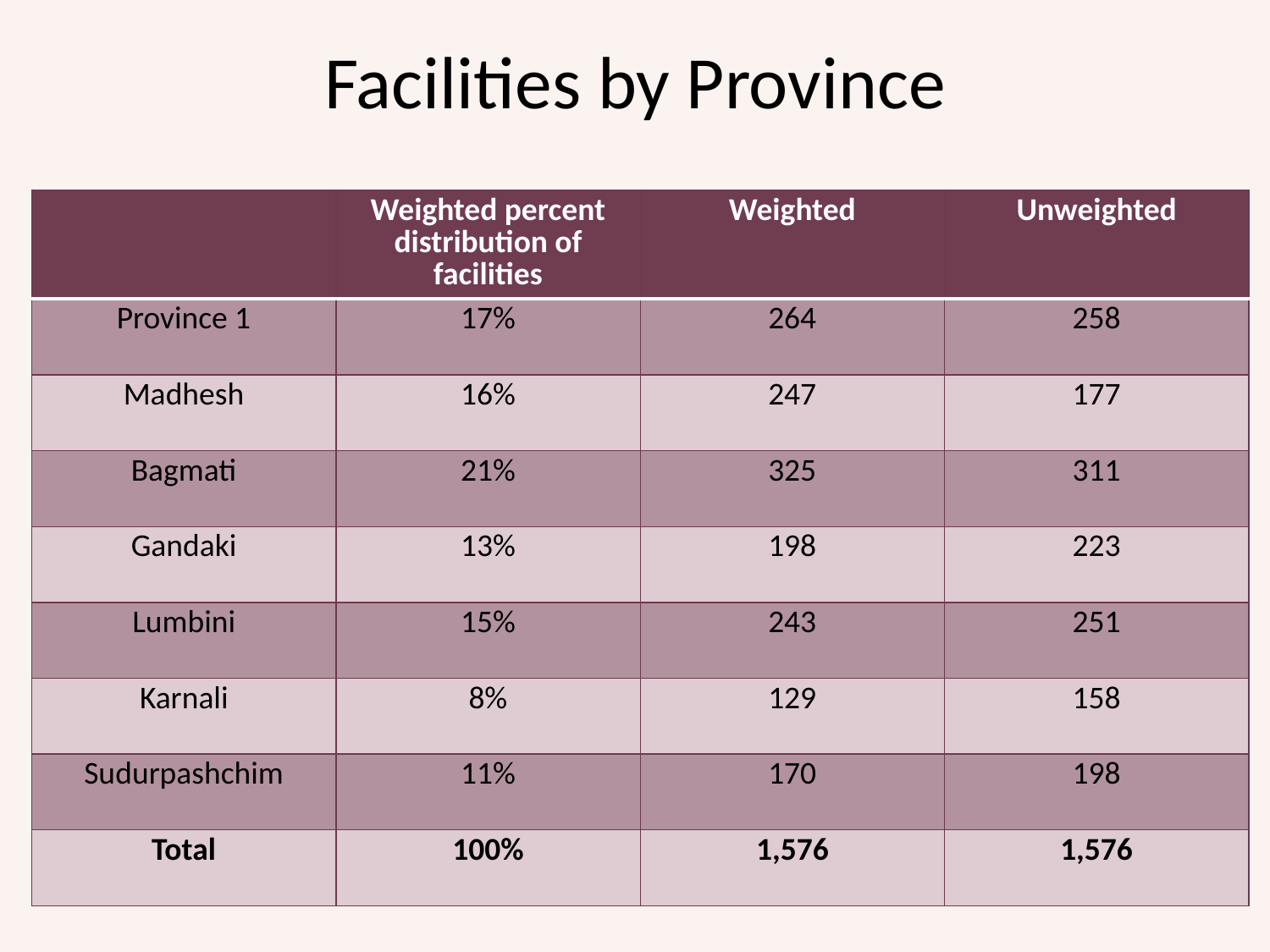

# Facilities by Province
|  | Weighted percent distribution of facilities | Weighted | Unweighted |
| --- | --- | --- | --- |
| Province 1 | 17% | 264 | 258 |
| Madhesh | 16% | 247 | 177 |
| Bagmati | 21% | 325 | 311 |
| Gandaki | 13% | 198 | 223 |
| Lumbini | 15% | 243 | 251 |
| Karnali | 8% | 129 | 158 |
| Sudurpashchim | 11% | 170 | 198 |
| Total | 100% | 1,576 | 1,576 |